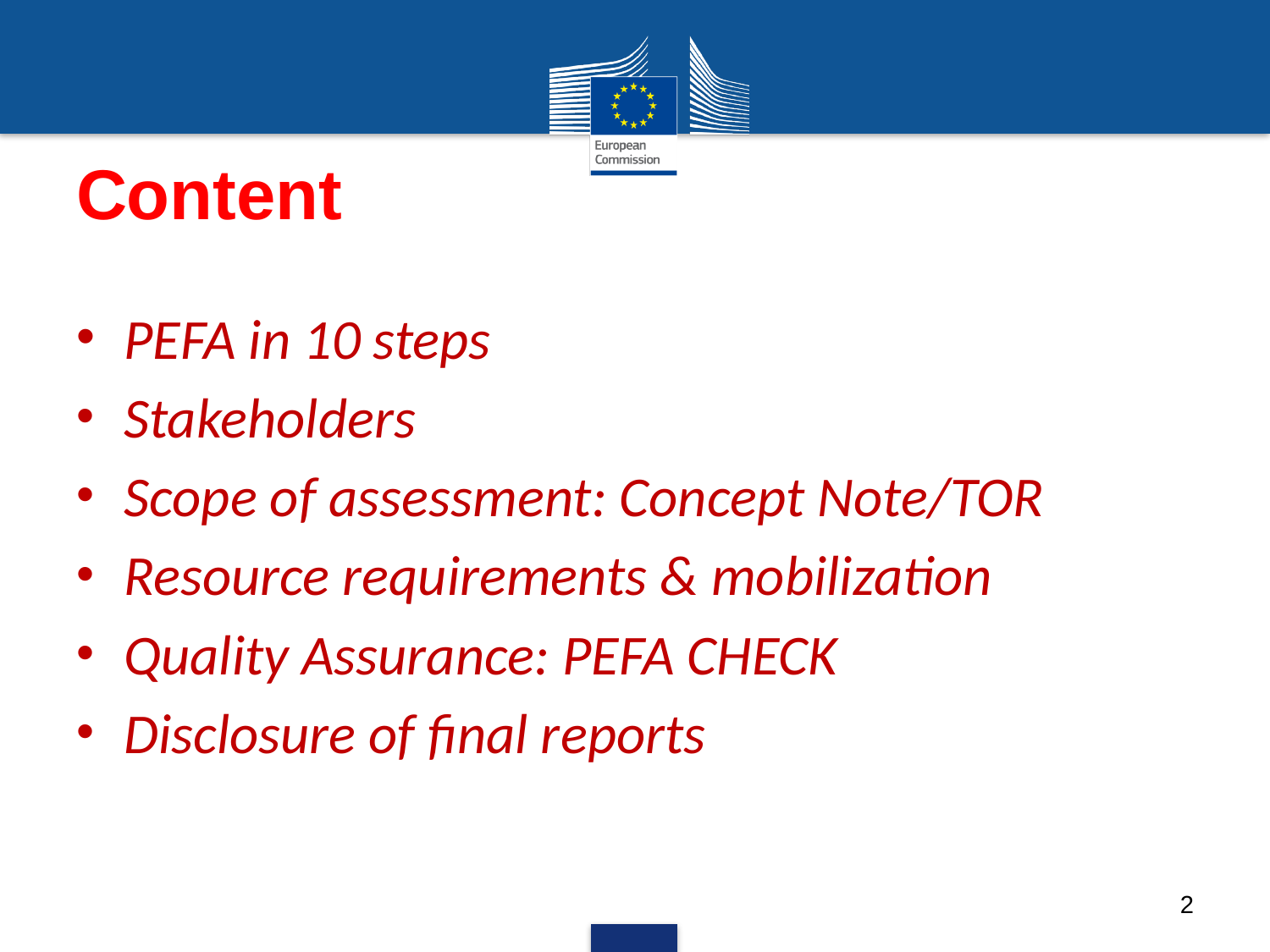

# Content
PEFA in 10 steps
Stakeholders
Scope of assessment: Concept Note/TOR
Resource requirements & mobilization
Quality Assurance: PEFA CHECK
Disclosure of final reports

2